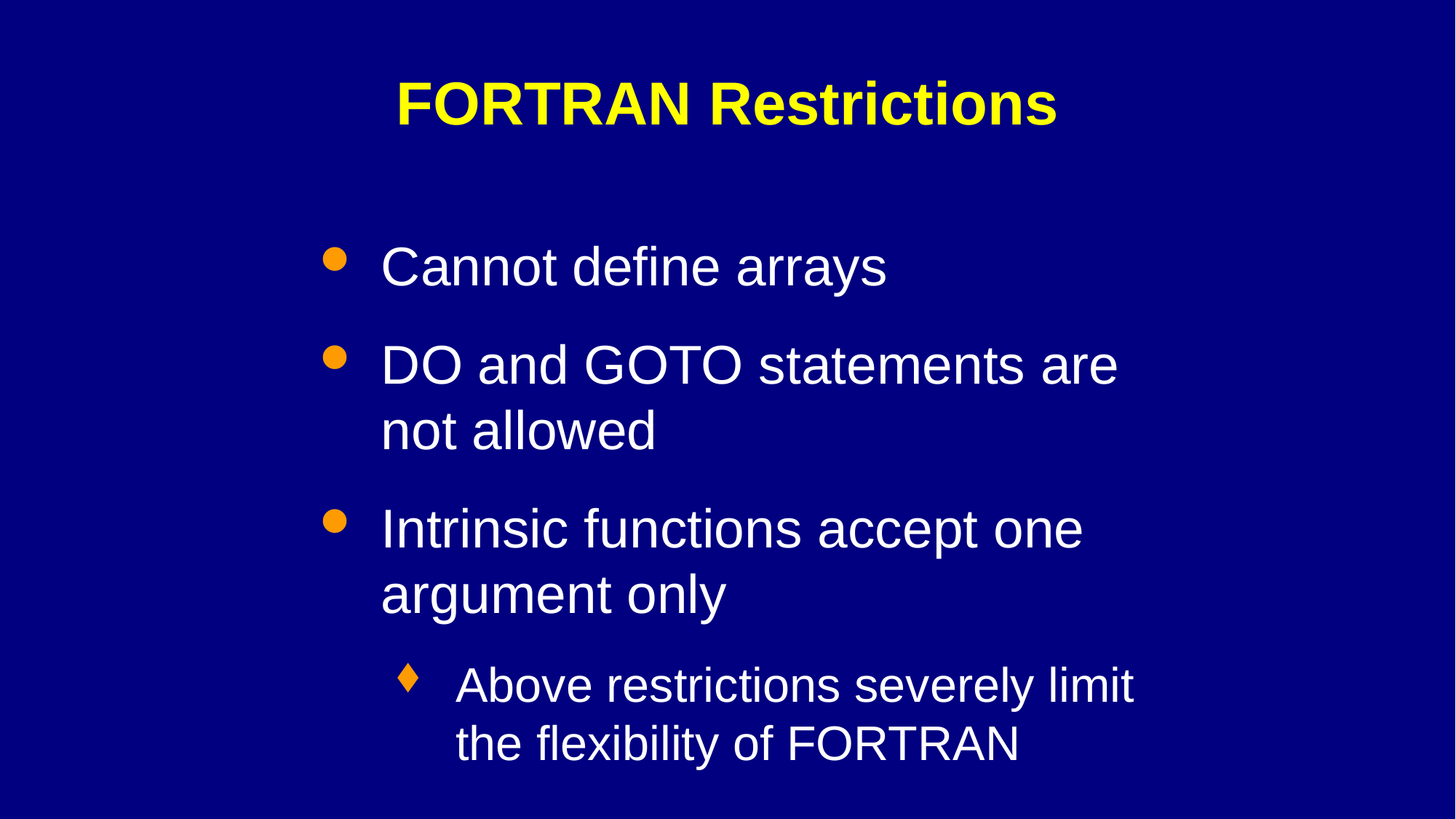

# FORTRAN Restrictions
Cannot define arrays
DO and GOTO statements are not allowed
Intrinsic functions accept one argument only
Above restrictions severely limit the flexibility of FORTRAN